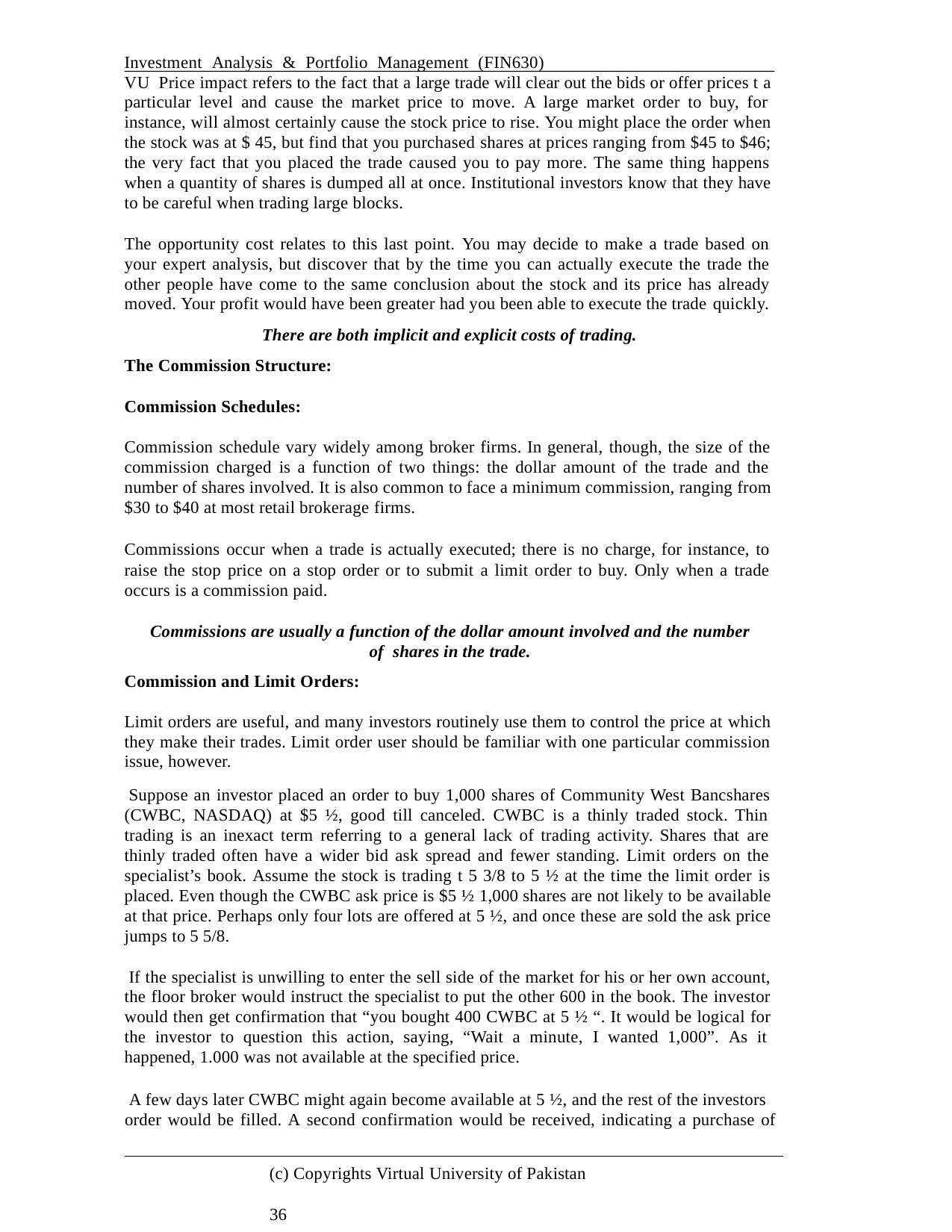

Investment Analysis & Portfolio Management (FIN630)	VU  Price impact refers to the fact that a large trade will clear out the bids or offer prices t a  particular level and cause the market price to move. A large market order to buy, for  instance, will almost certainly cause the stock price to rise. You might place the order when  the stock was at $ 45, but find that you purchased shares at prices ranging from $45 to $46;  the very fact that you placed the trade caused you to pay more. The same thing happens  when a quantity of shares is dumped all at once. Institutional investors know that they have  to be careful when trading large blocks.

The opportunity cost relates to this last point. You may decide to make a trade based on  your expert analysis, but discover that by the time you can actually execute the trade the  other people have come to the same conclusion about the stock and its price has already  moved. Your profit would have been greater had you been able to execute the trade quickly.
There are both implicit and explicit costs of trading.
The Commission Structure:

Commission Schedules:

Commission schedule vary widely among broker firms. In general, though, the size of the  commission charged is a function of two things: the dollar amount of the trade and the  number of shares involved. It is also common to face a minimum commission, ranging from
$30 to $40 at most retail brokerage firms.

Commissions occur when a trade is actually executed; there is no charge, for instance, to  raise the stop price on a stop order or to submit a limit order to buy. Only when a trade  occurs is a commission paid.

Commissions are usually a function of the dollar amount involved and the number of  shares in the trade.
Commission and Limit Orders:

Limit orders are useful, and many investors routinely use them to control the price at which  they make their trades. Limit order user should be familiar with one particular commission  issue, however.
Suppose an investor placed an order to buy 1,000 shares of Community West Bancshares  (CWBC, NASDAQ) at $5 ½, good till canceled. CWBC is a thinly traded stock. Thin  trading is an inexact term referring to a general lack of trading activity. Shares that are  thinly traded often have a wider bid ask spread and fewer standing. Limit orders on the  specialist’s book. Assume the stock is trading t 5 3/8 to 5 ½ at the time the limit order is  placed. Even though the CWBC ask price is $5 ½ 1,000 shares are not likely to be available  at that price. Perhaps only four lots are offered at 5 ½, and once these are sold the ask price  jumps to 5 5/8.

If the specialist is unwilling to enter the sell side of the market for his or her own account,  the floor broker would instruct the specialist to put the other 600 in the book. The investor  would then get confirmation that “you bought 400 CWBC at 5 ½ “. It would be logical for  the investor to question this action, saying, “Wait a minute, I wanted 1,000”. As it  happened, 1.000 was not available at the specified price.

A few days later CWBC might again become available at 5 ½, and the rest of the investors  order would be filled. A second confirmation would be received, indicating a purchase of

(c) Copyrights Virtual University of Pakistan	36